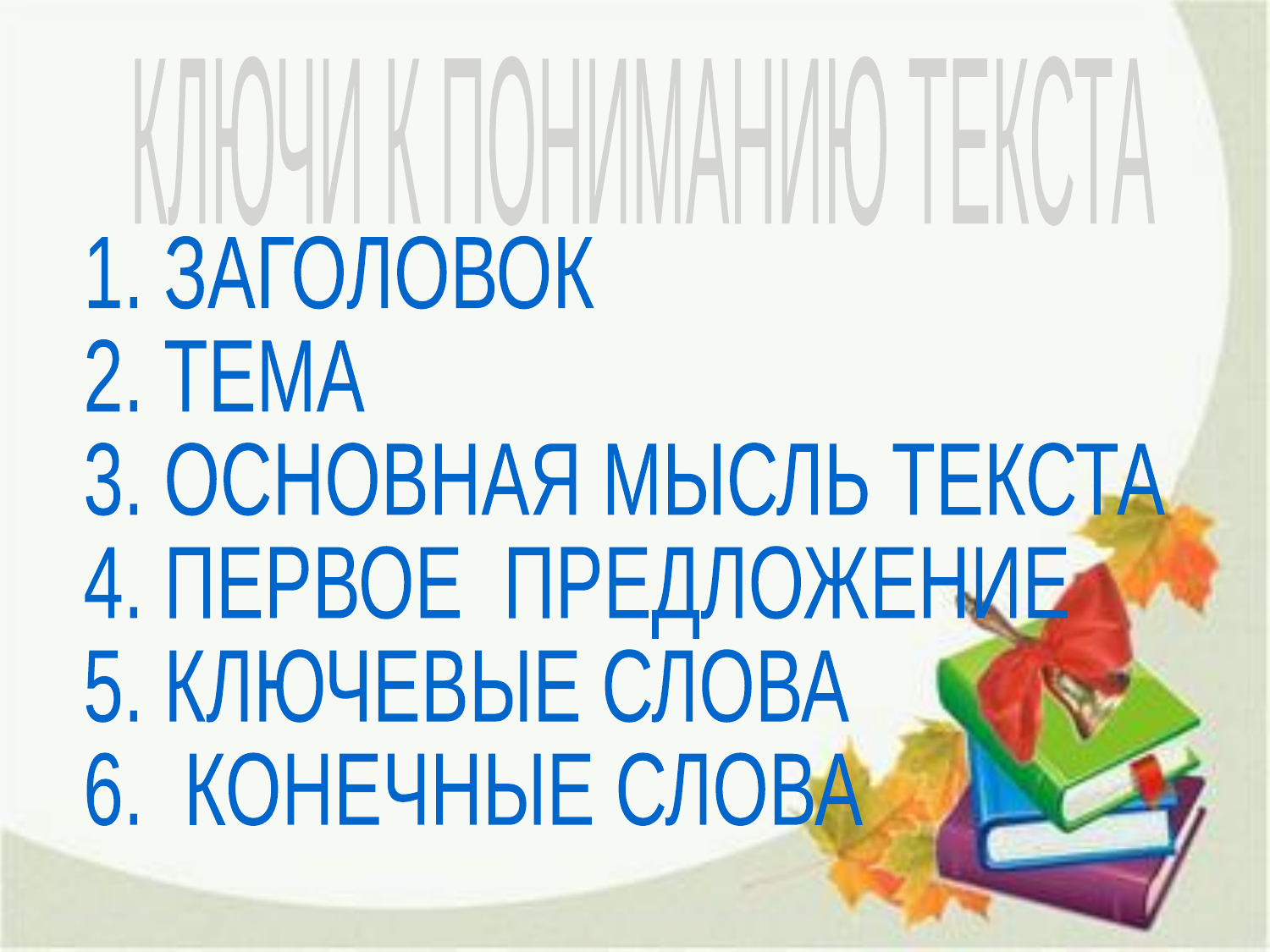

#
 КЛЮЧИ К ПОНИМАНИЮ ТЕКСТА

 1. ЗАГОЛОВОК
 2. ТЕМА
 3. ОСНОВНАЯ МЫСЛЬ ТЕКСТА
 4. ПЕРВОЕ  ПРЕДЛОЖЕНИЕ
 5. КЛЮЧЕВЫЕ СЛОВА
 6.  КОНЕЧНЫЕ СЛОВА